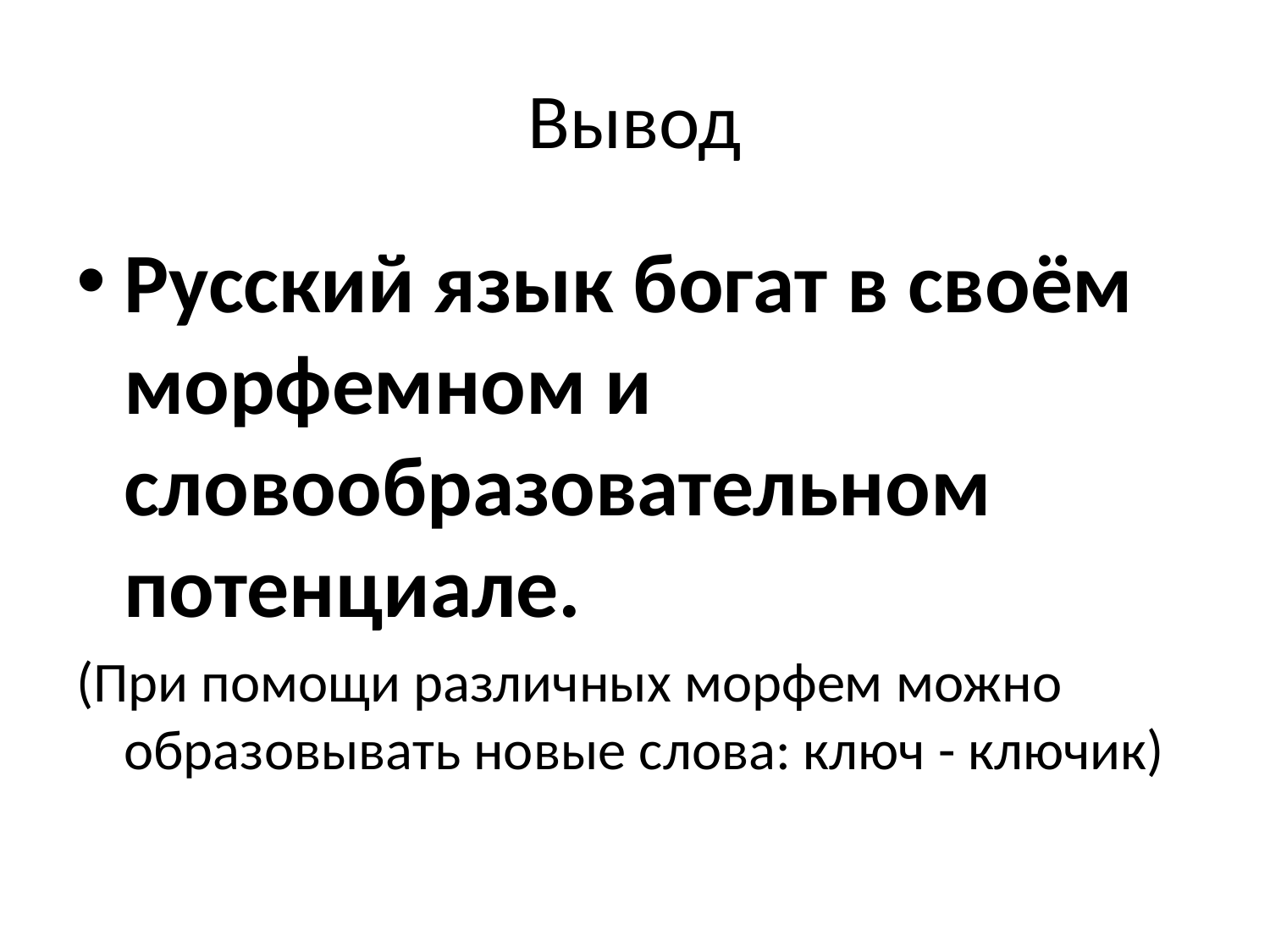

# Вывод
Русский язык богат в своём морфемном и словообразовательном потенциале.
(При помощи различных морфем можно образовывать новые слова: ключ - ключик)